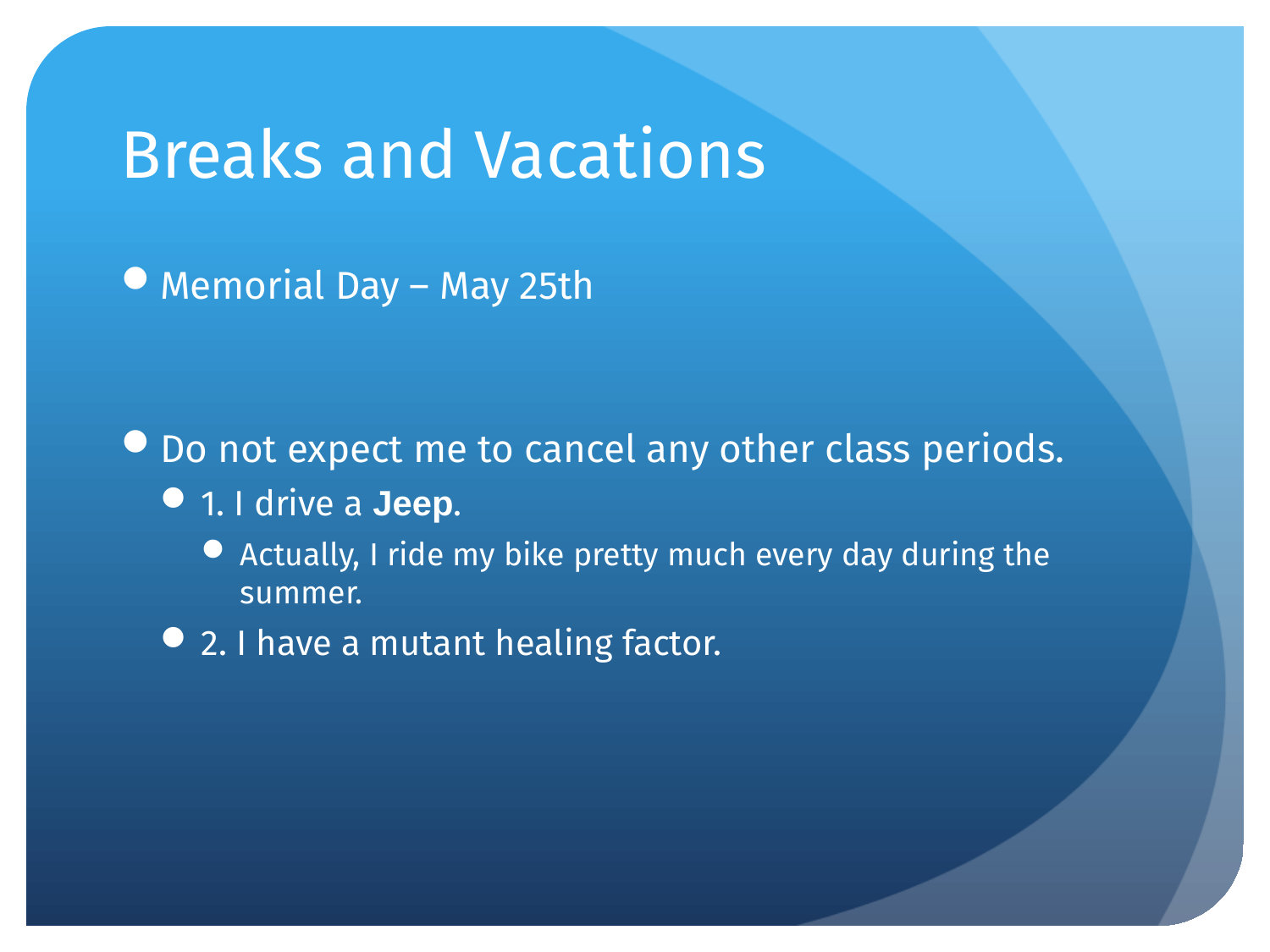

# Breaks and Vacations
Memorial Day – May 25th

Do not expect me to cancel any other class periods.
1. I drive a Jeep.
Actually, I ride my bike pretty much every day during the summer.
2. I have a mutant healing factor.